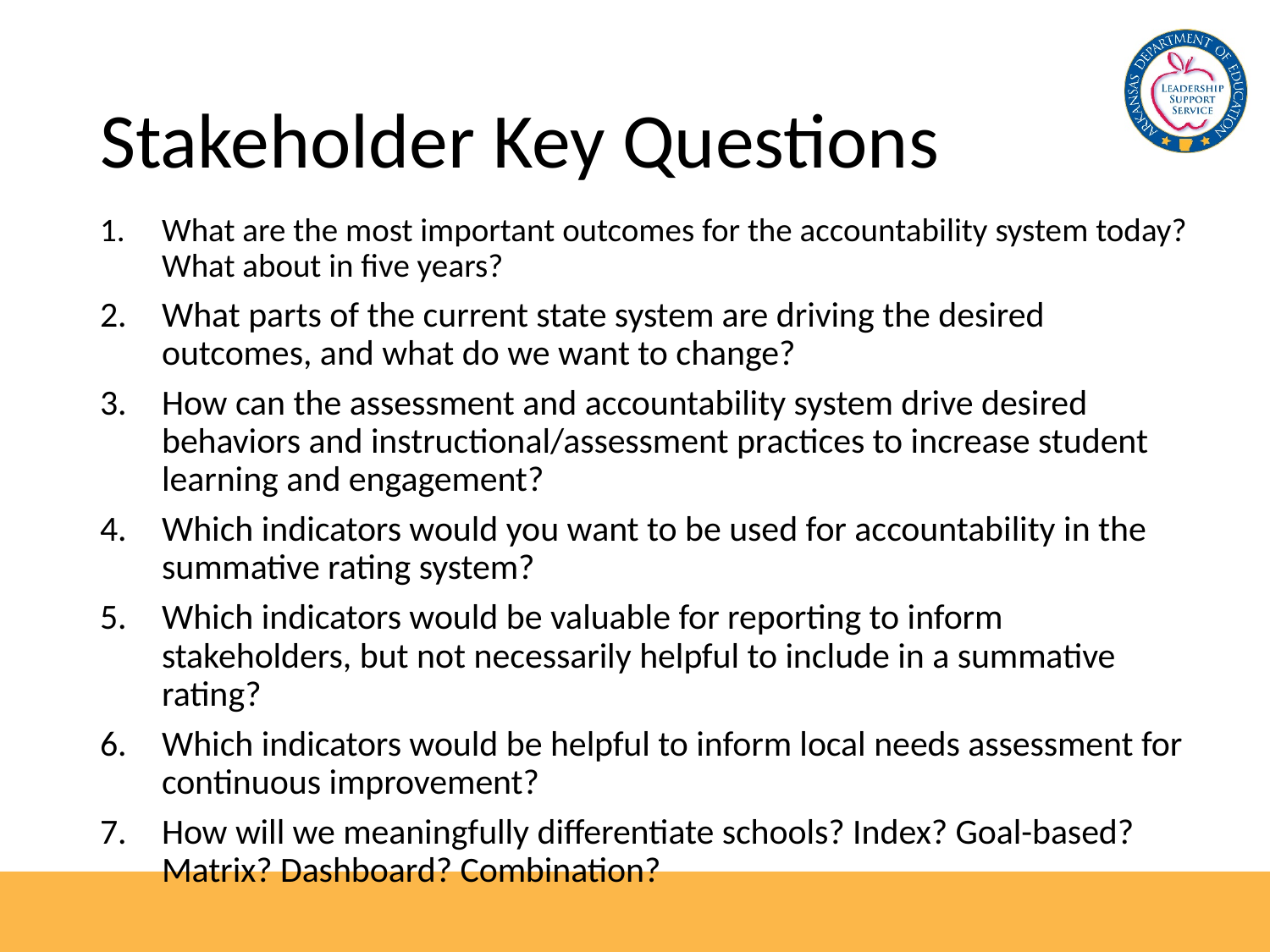

# Stakeholder Key Questions
What are the most important outcomes for the accountability system today? What about in five years?
What parts of the current state system are driving the desired outcomes, and what do we want to change?
How can the assessment and accountability system drive desired behaviors and instructional/assessment practices to increase student learning and engagement?
Which indicators would you want to be used for accountability in the summative rating system?
Which indicators would be valuable for reporting to inform stakeholders, but not necessarily helpful to include in a summative rating?
Which indicators would be helpful to inform local needs assessment for continuous improvement?
How will we meaningfully differentiate schools? Index? Goal-based? Matrix? Dashboard? Combination?